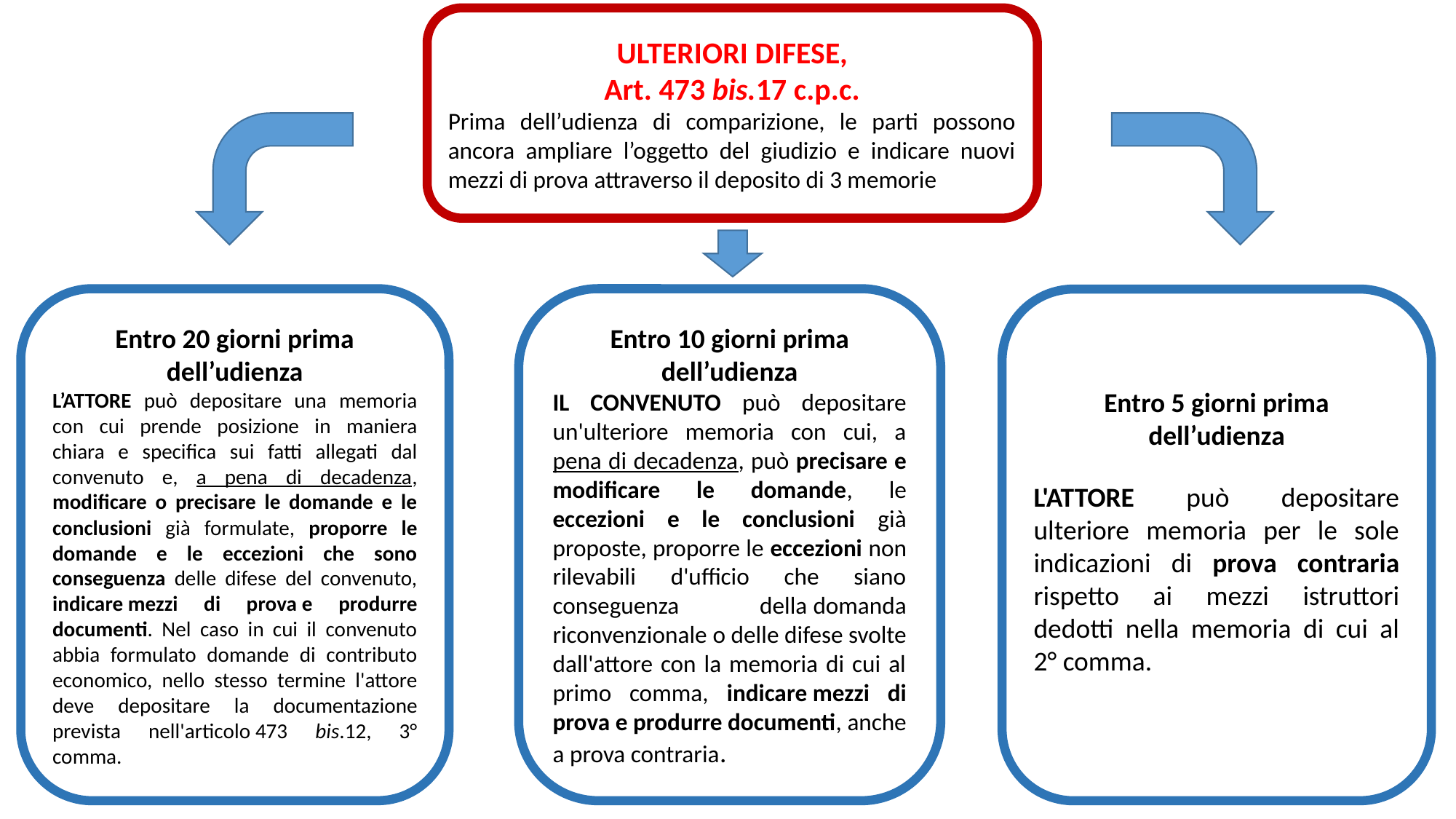

ULTERIORI DIFESE,
Art. 473 bis.17 c.p.c.
Prima dell’udienza di comparizione, le parti possono ancora ampliare l’oggetto del giudizio e indicare nuovi mezzi di prova attraverso il deposito di 3 memorie

Entro 20 giorni prima dell’udienza
L’ATTORE può depositare una memoria con cui prende posizione in maniera chiara e specifica sui fatti allegati dal convenuto e, a pena di decadenza, modificare o precisare le domande e le conclusioni già formulate, proporre le domande e le eccezioni che sono conseguenza delle difese del convenuto, indicare mezzi di prova e produrre documenti. Nel caso in cui il convenuto abbia formulato domande di contributo economico, nello stesso termine l'attore deve depositare la documentazione prevista nell'articolo 473 bis.12, 3° comma.

Entro 10 giorni prima dell’udienza
IL CONVENUTO può depositare un'ulteriore memoria con cui, a pena di decadenza, può precisare e modificare le domande, le eccezioni e le conclusioni già proposte, proporre le eccezioni non rilevabili d'ufficio che siano conseguenza della domanda riconvenzionale o delle difese svolte dall'attore con la memoria di cui al primo comma, indicare mezzi di prova e produrre documenti, anche a prova contraria.

Entro 5 giorni prima dell’udienza

L'ATTORE può depositare ulteriore memoria per le sole indicazioni di prova contraria rispetto ai mezzi istruttori dedotti nella memoria di cui al 2° comma.